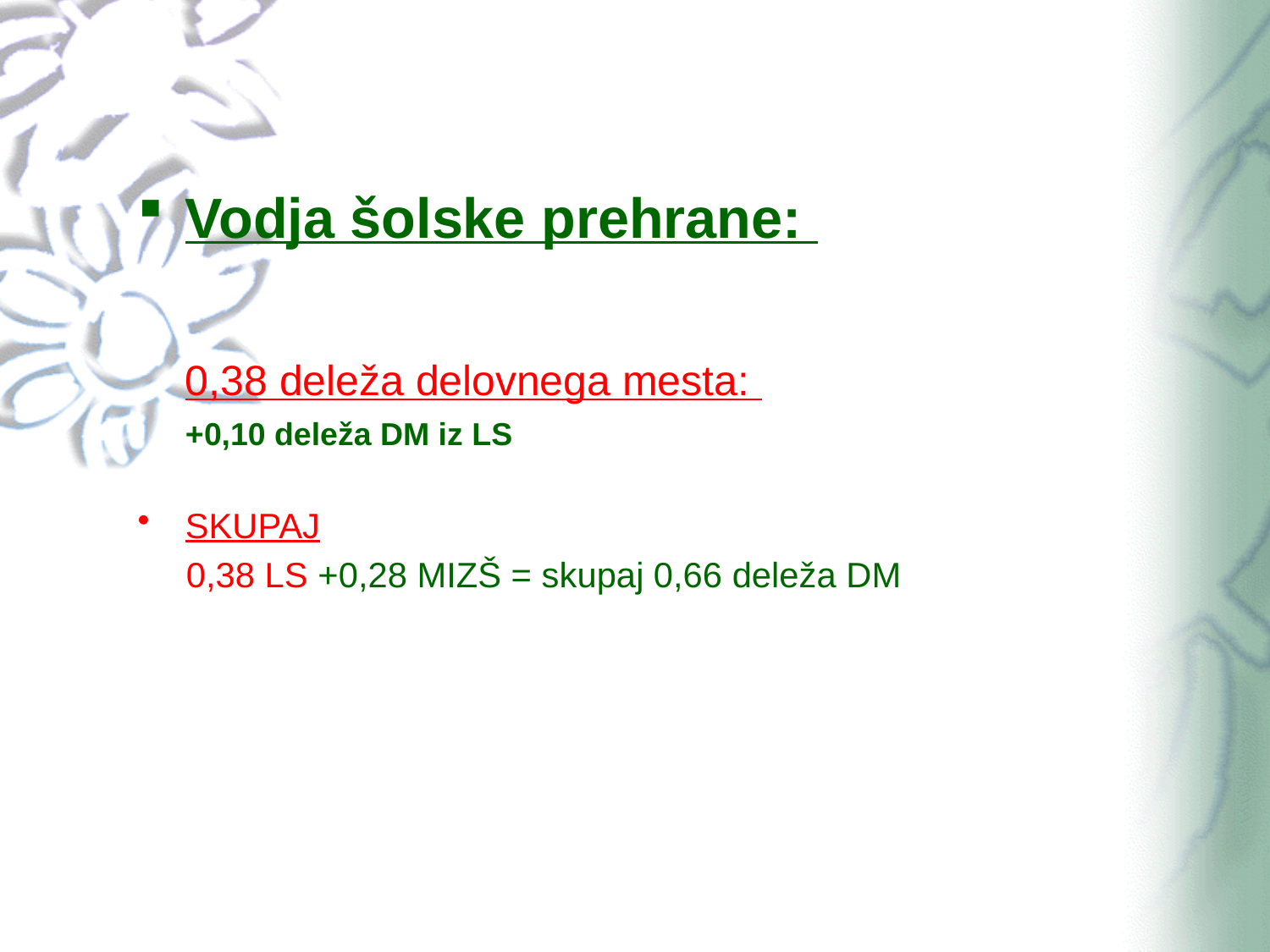

Vodja šolske prehrane:

	0,38 deleža delovnega mesta:
	+0,10 deleža DM iz LS

SKUPAJ
     0,38 LS +0,28 MIZŠ = skupaj 0,66 deleža DM